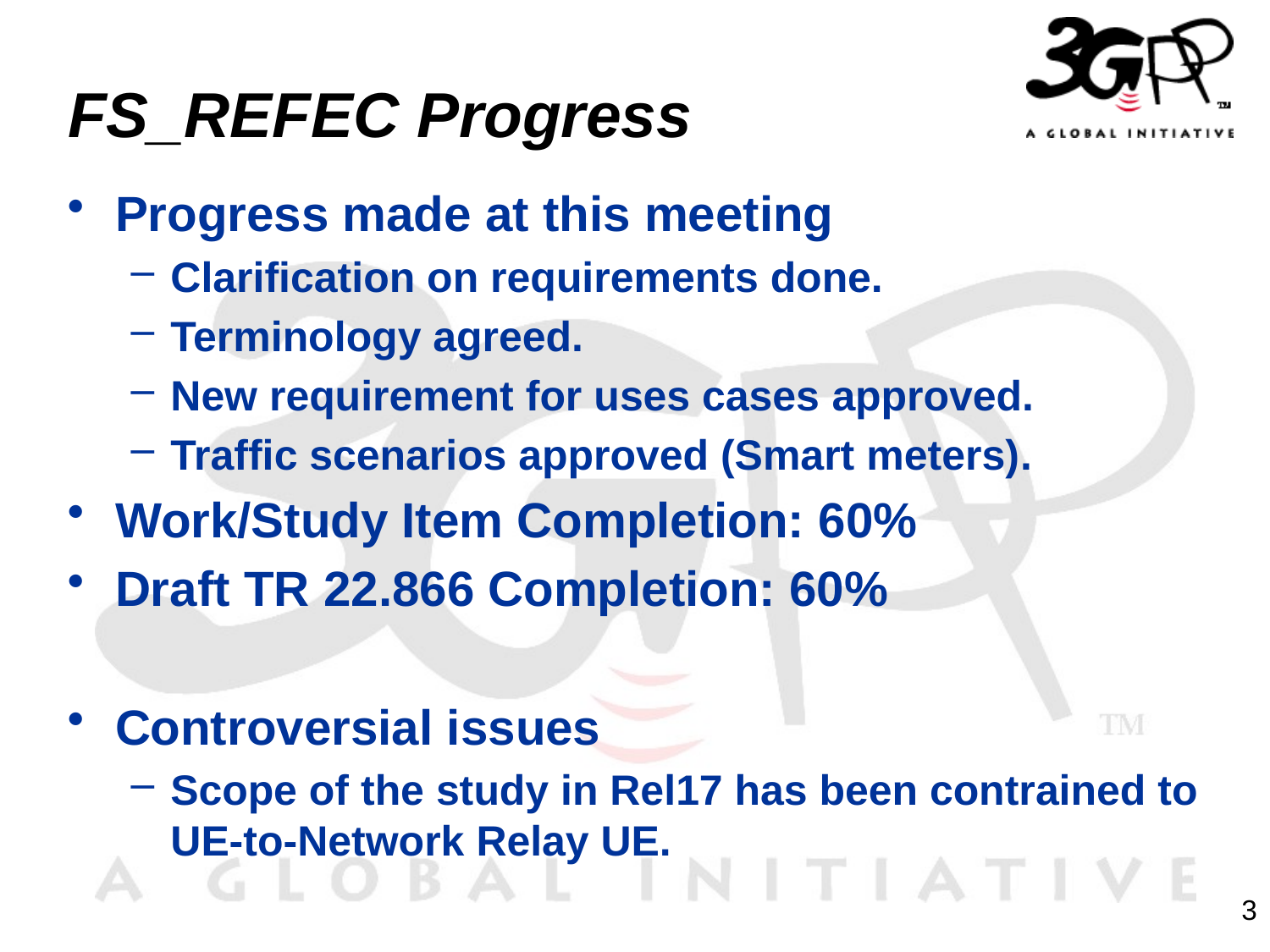

# FS_REFEC Progress
Progress made at this meeting
Clarification on requirements done.
Terminology agreed.
New requirement for uses cases approved.
Traffic scenarios approved (Smart meters).
Work/Study Item Completion: 60%
Draft TR 22.866 Completion: 60%

Controversial issues
Scope of the study in Rel17 has been contrained to UE-to-Network Relay UE.
3